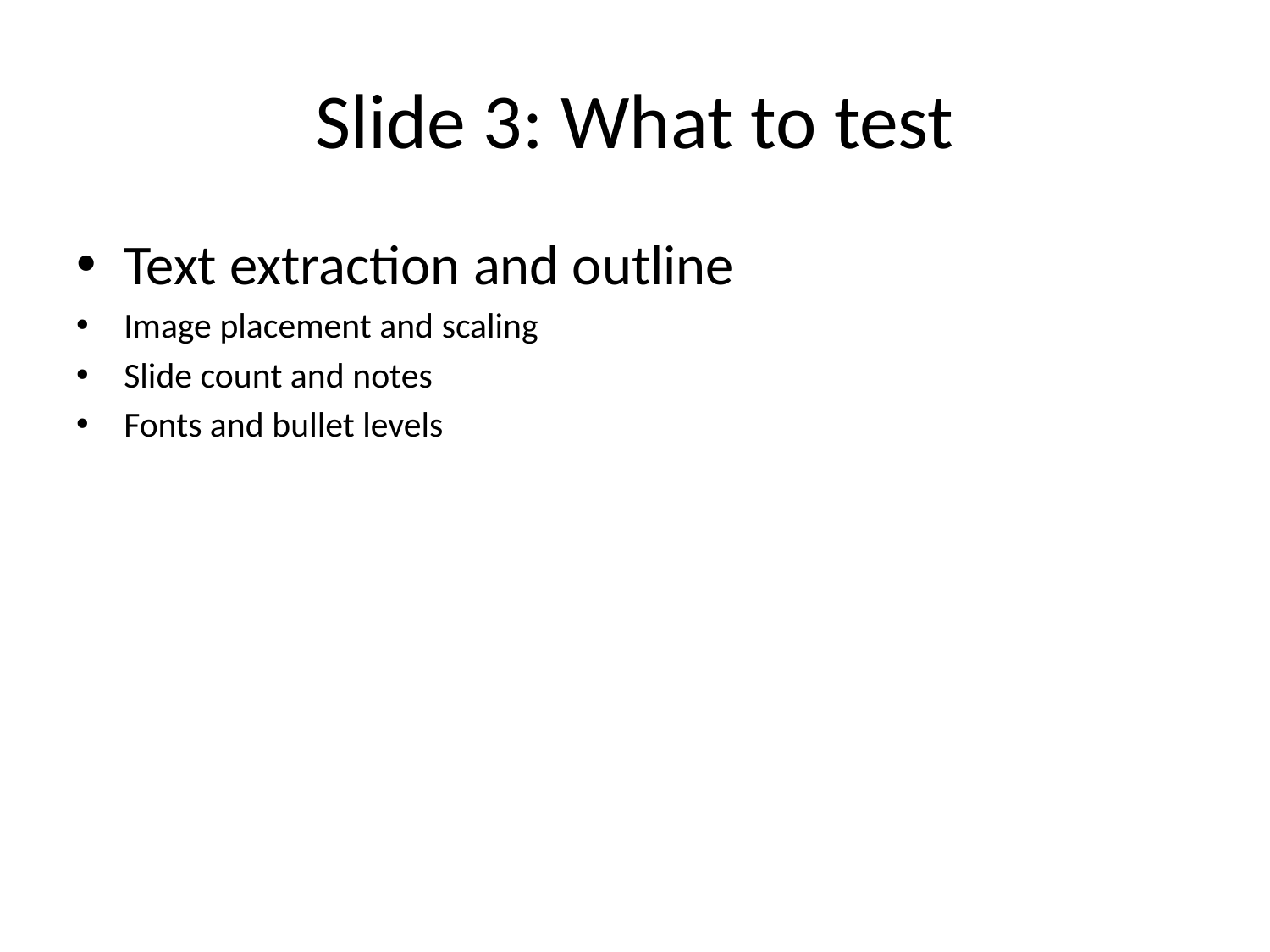

# Slide 3: What to test
Text extraction and outline
Image placement and scaling
Slide count and notes
Fonts and bullet levels